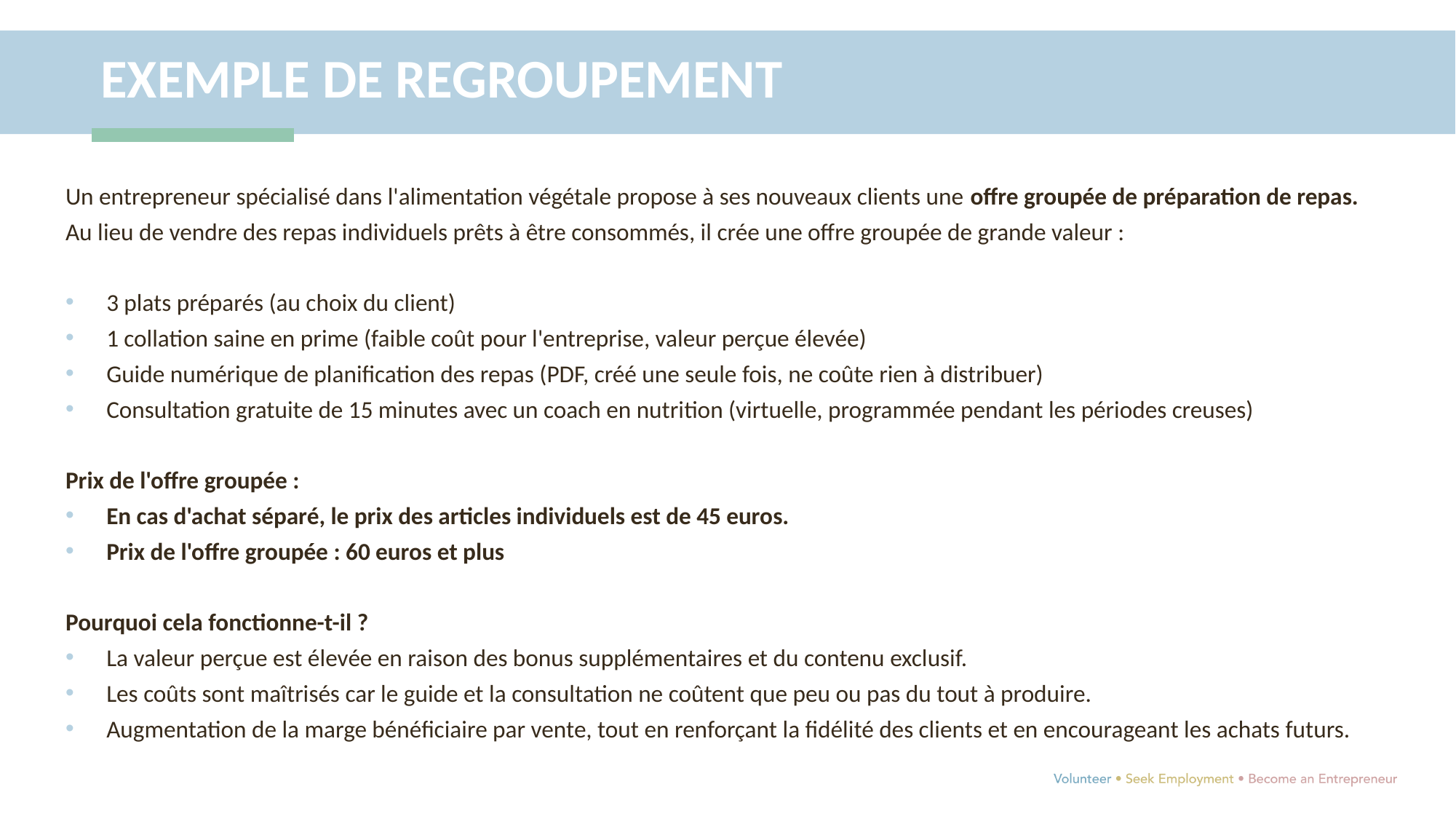

EXEMPLE DE REGROUPEMENT
Un entrepreneur spécialisé dans l'alimentation végétale propose à ses nouveaux clients une offre groupée de préparation de repas. Au lieu de vendre des repas individuels prêts à être consommés, il crée une offre groupée de grande valeur :

3 plats préparés (au choix du client)
1 collation saine en prime (faible coût pour l'entreprise, valeur perçue élevée)
Guide numérique de planification des repas (PDF, créé une seule fois, ne coûte rien à distribuer)
Consultation gratuite de 15 minutes avec un coach en nutrition (virtuelle, programmée pendant les périodes creuses)

Prix de l'offre groupée :
En cas d'achat séparé, le prix des articles individuels est de 45 euros.
Prix de l'offre groupée : 60 euros et plus

Pourquoi cela fonctionne-t-il ?
La valeur perçue est élevée en raison des bonus supplémentaires et du contenu exclusif.
Les coûts sont maîtrisés car le guide et la consultation ne coûtent que peu ou pas du tout à produire.
Augmentation de la marge bénéficiaire par vente, tout en renforçant la fidélité des clients et en encourageant les achats futurs.